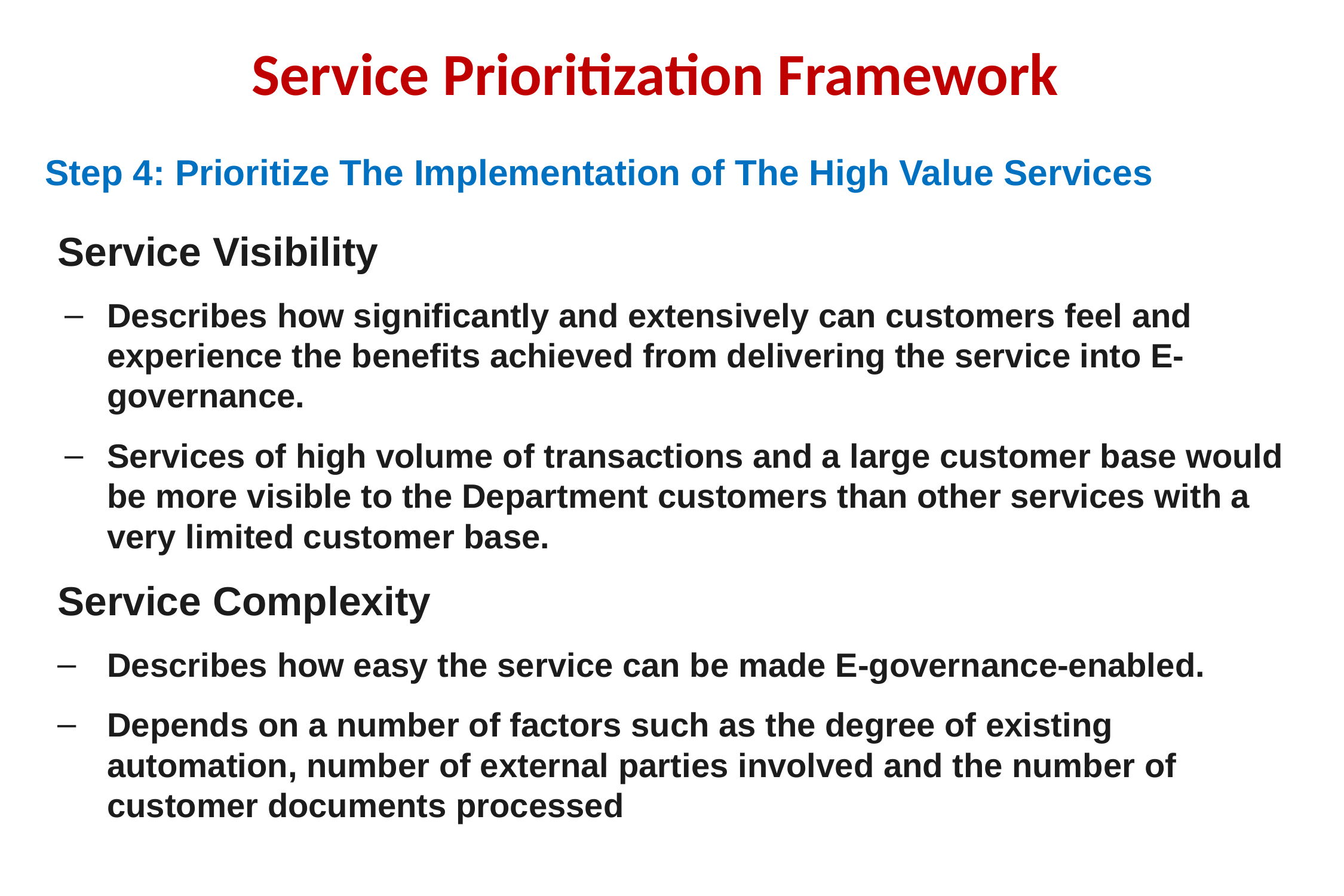

# Service Prioritization Framework
Step 4: Prioritize The Implementation of The High Value Services
Service Visibility
Describes how significantly and extensively can customers feel and experience the benefits achieved from delivering the service into E-governance.
Services of high volume of transactions and a large customer base would be more visible to the Department customers than other services with a very limited customer base.
Service Complexity
Describes how easy the service can be made E-governance-enabled.
Depends on a number of factors such as the degree of existing automation, number of external parties involved and the number of customer documents processed